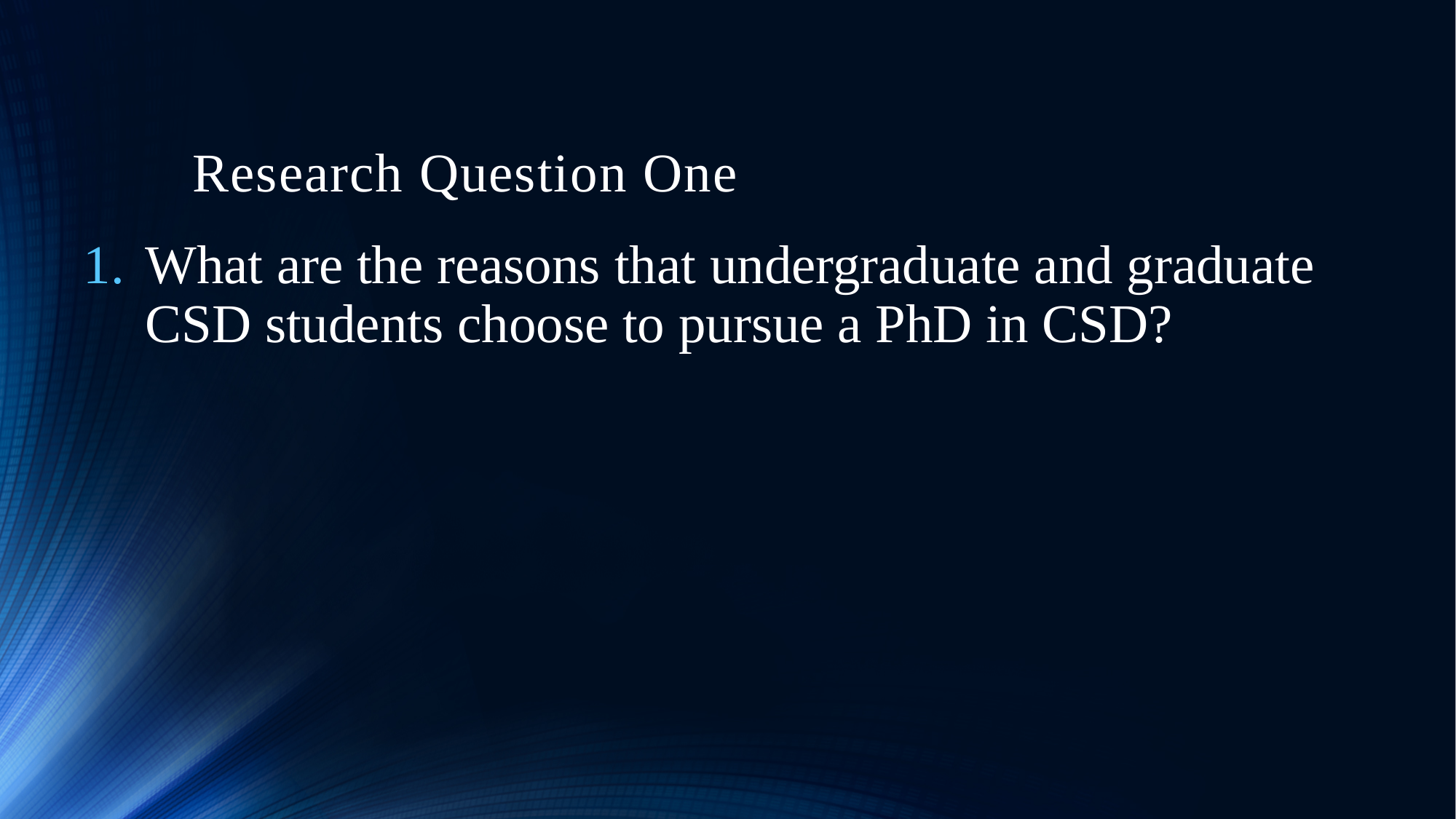

# Research Question One
What are the reasons that undergraduate and graduate CSD students choose to pursue a PhD in CSD?